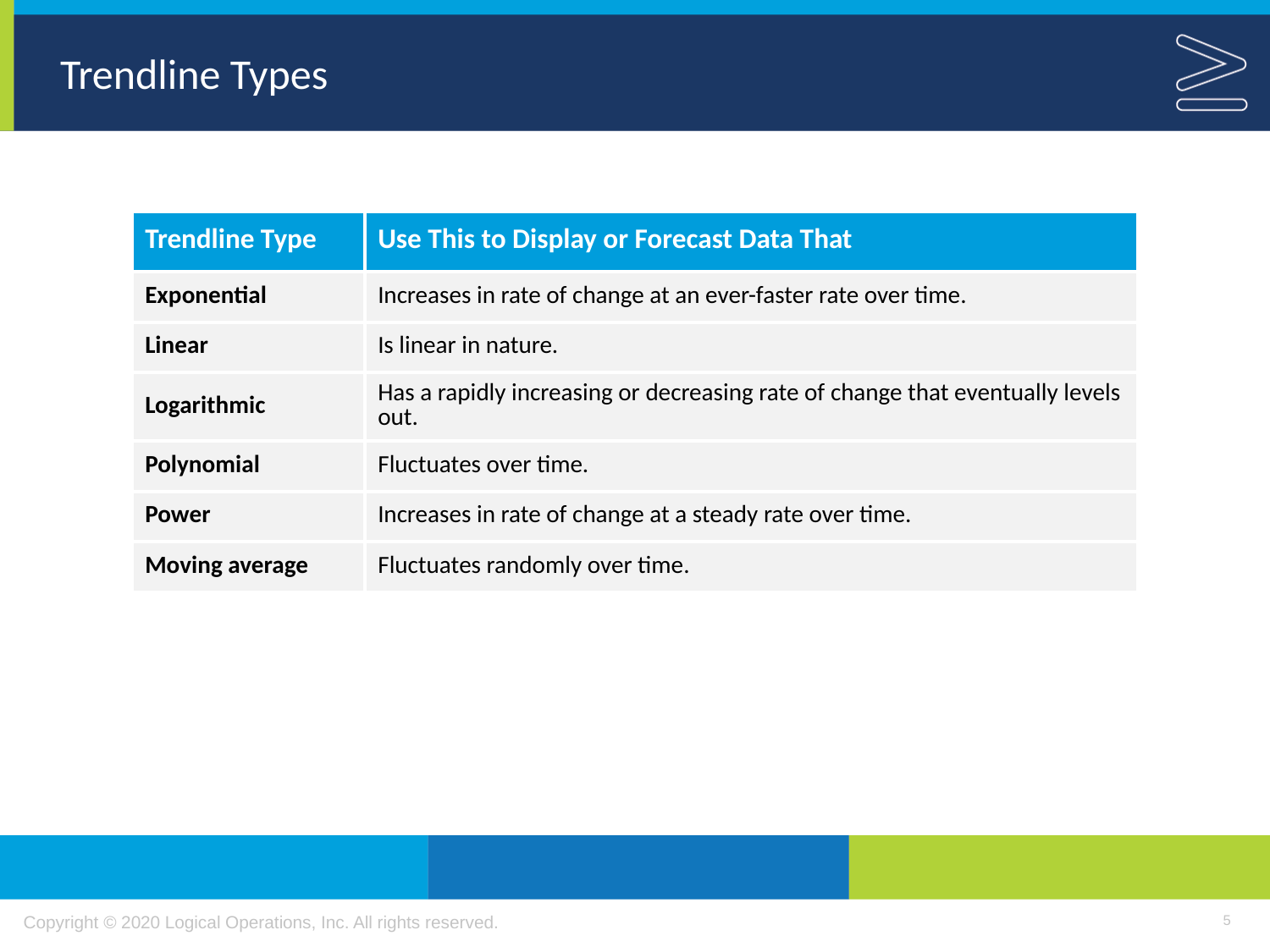

# Trendline Types
| Trendline Type | Use This to Display or Forecast Data That |
| --- | --- |
| Exponential | Increases in rate of change at an ever-faster rate over time. |
| Linear | Is linear in nature. |
| Logarithmic | Has a rapidly increasing or decreasing rate of change that eventually levels out. |
| Polynomial | Fluctuates over time. |
| Power | Increases in rate of change at a steady rate over time. |
| Moving average | Fluctuates randomly over time. |
5